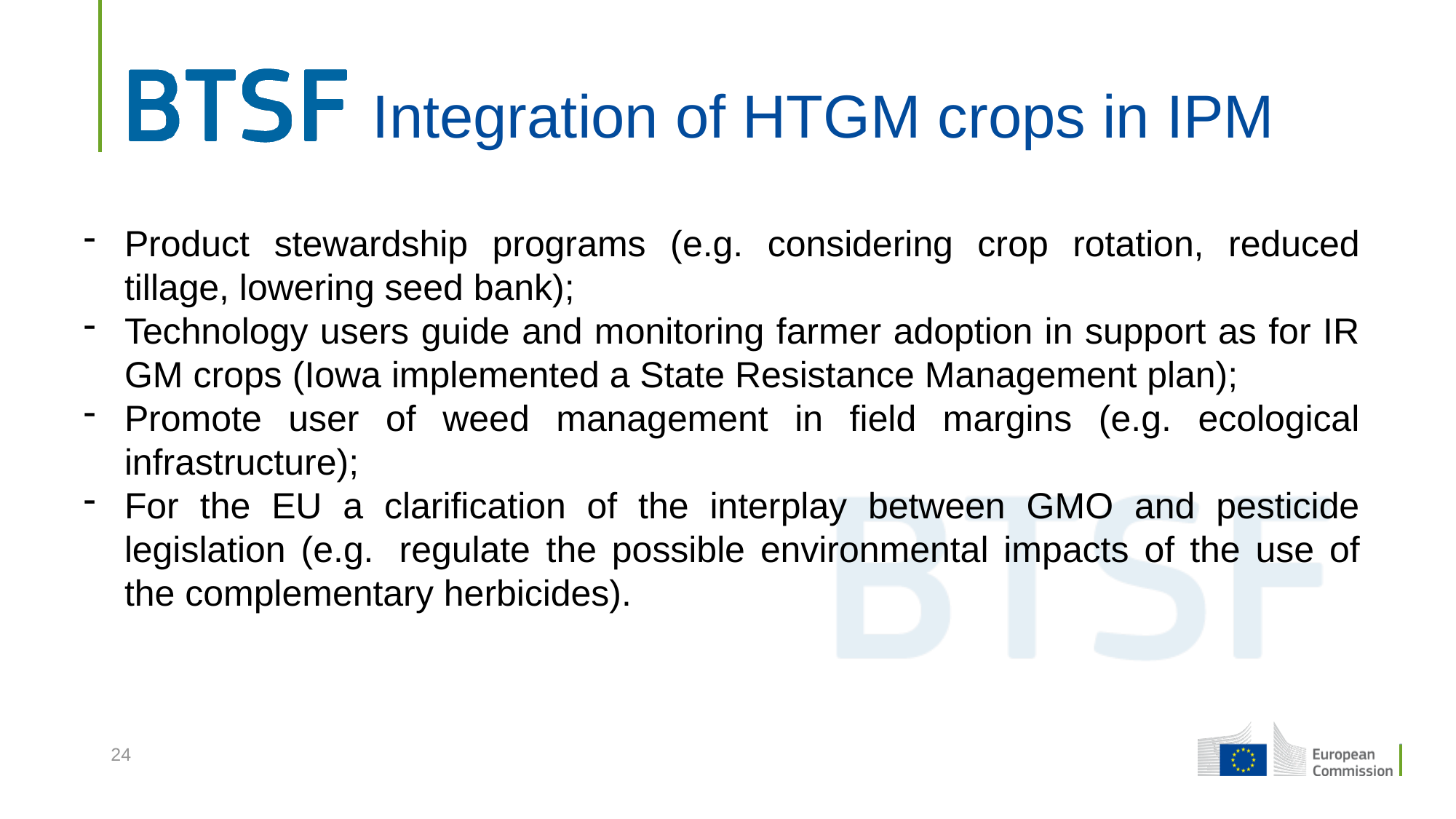

# Integration of HTGM crops in IPM
Product stewardship programs (e.g. considering crop rotation, reduced tillage, lowering seed bank);
Technology users guide and monitoring farmer adoption in support as for IR GM crops (Iowa implemented a State Resistance Management plan);
Promote user of weed management in field margins (e.g. ecological infrastructure);
For the EU a clarification of the interplay between GMO and pesticide legislation (e.g.  regulate the possible environmental impacts of the use of the complementary herbicides).
24